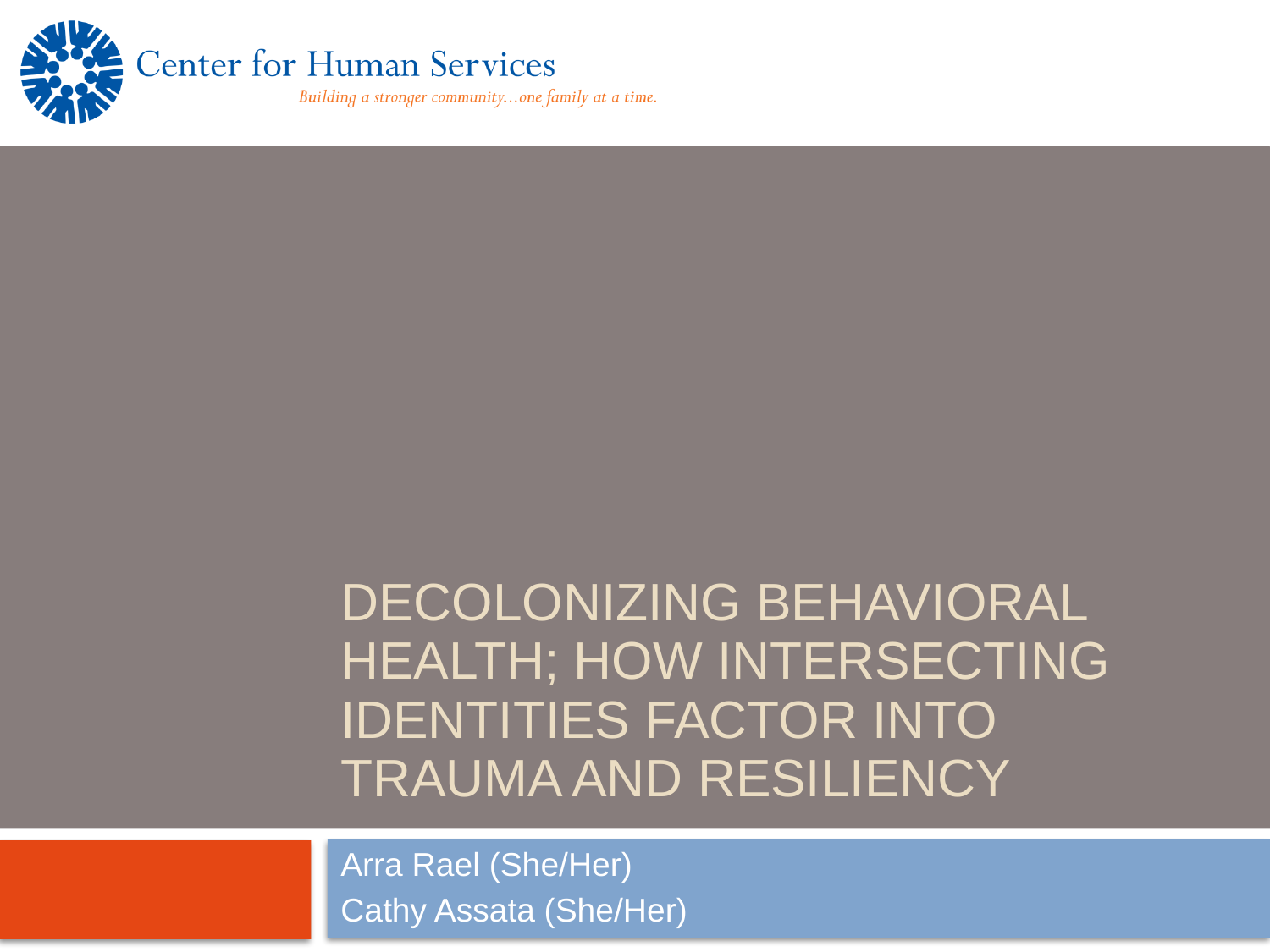

# Decolonizing Behavioral Health; How Intersecting Identities Factor Into Trauma and Resiliency
Arra Rael (She/Her)
Cathy Assata (She/Her)